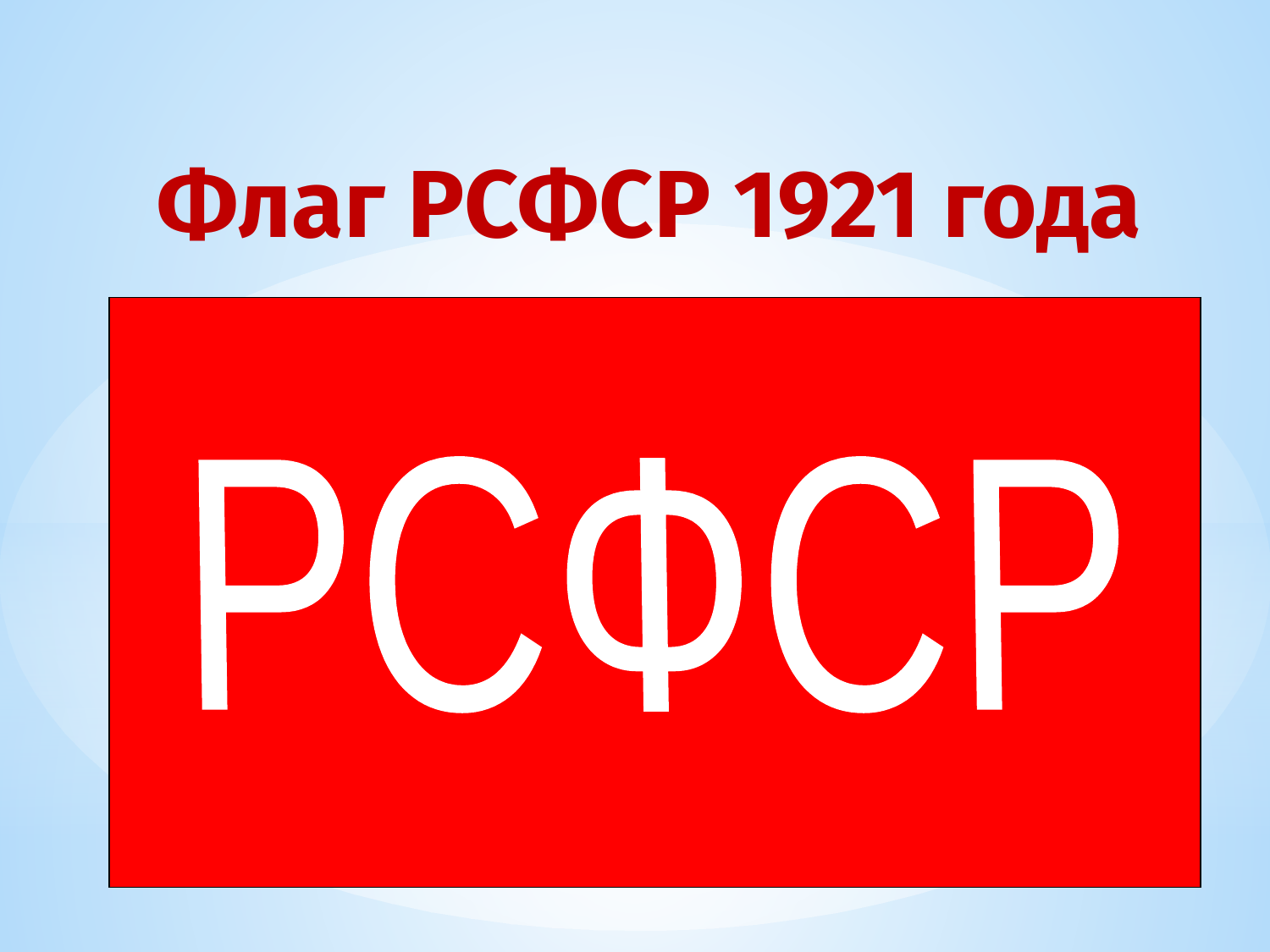

Флаг РСФСР 1921 года
|  |
| --- |
РСФСР